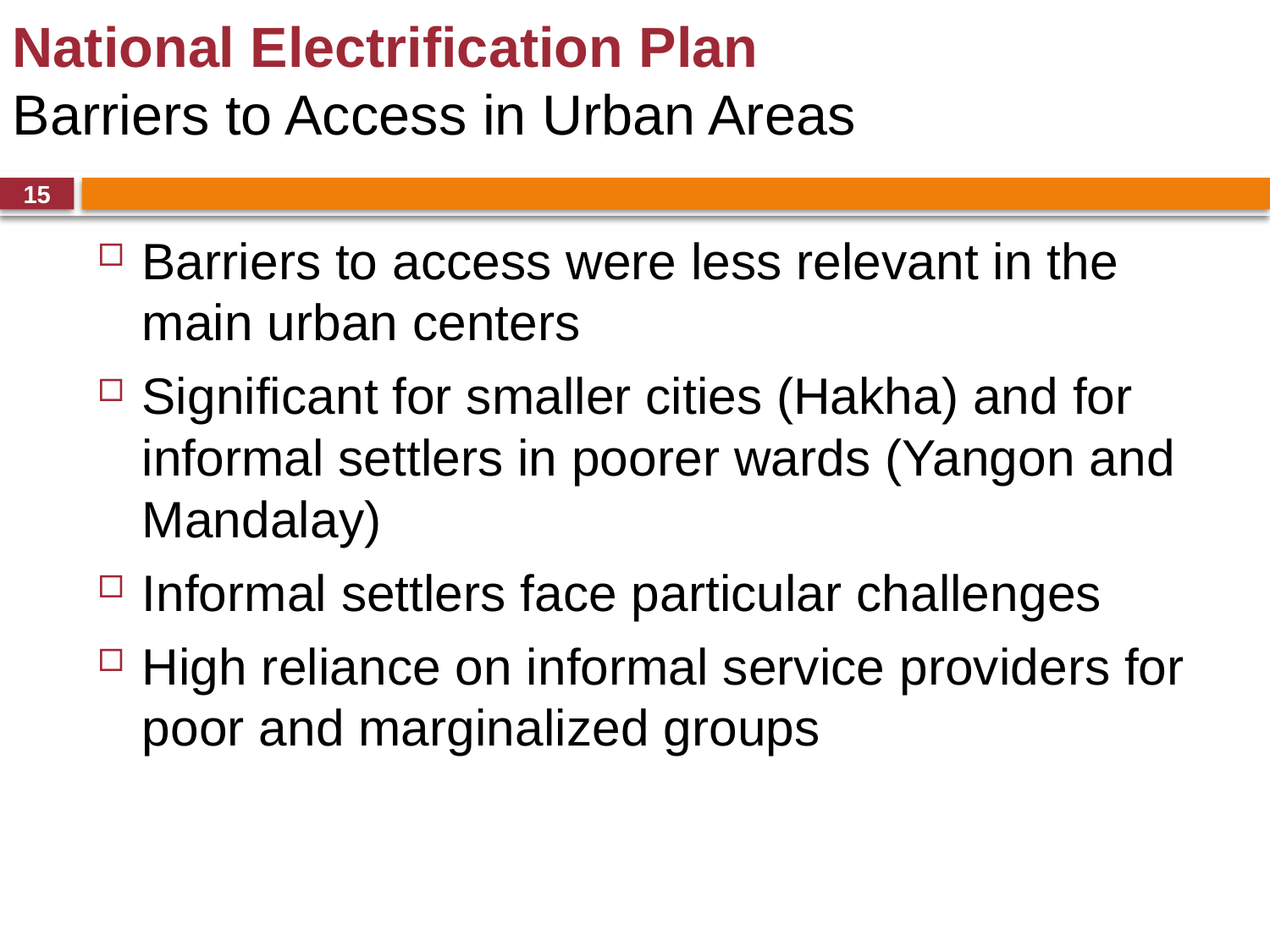

# National Electrification Plan Barriers to Access in Urban Areas
15
Barriers to access were less relevant in the main urban centers
Significant for smaller cities (Hakha) and for informal settlers in poorer wards (Yangon and Mandalay)
Informal settlers face particular challenges
High reliance on informal service providers for poor and marginalized groups